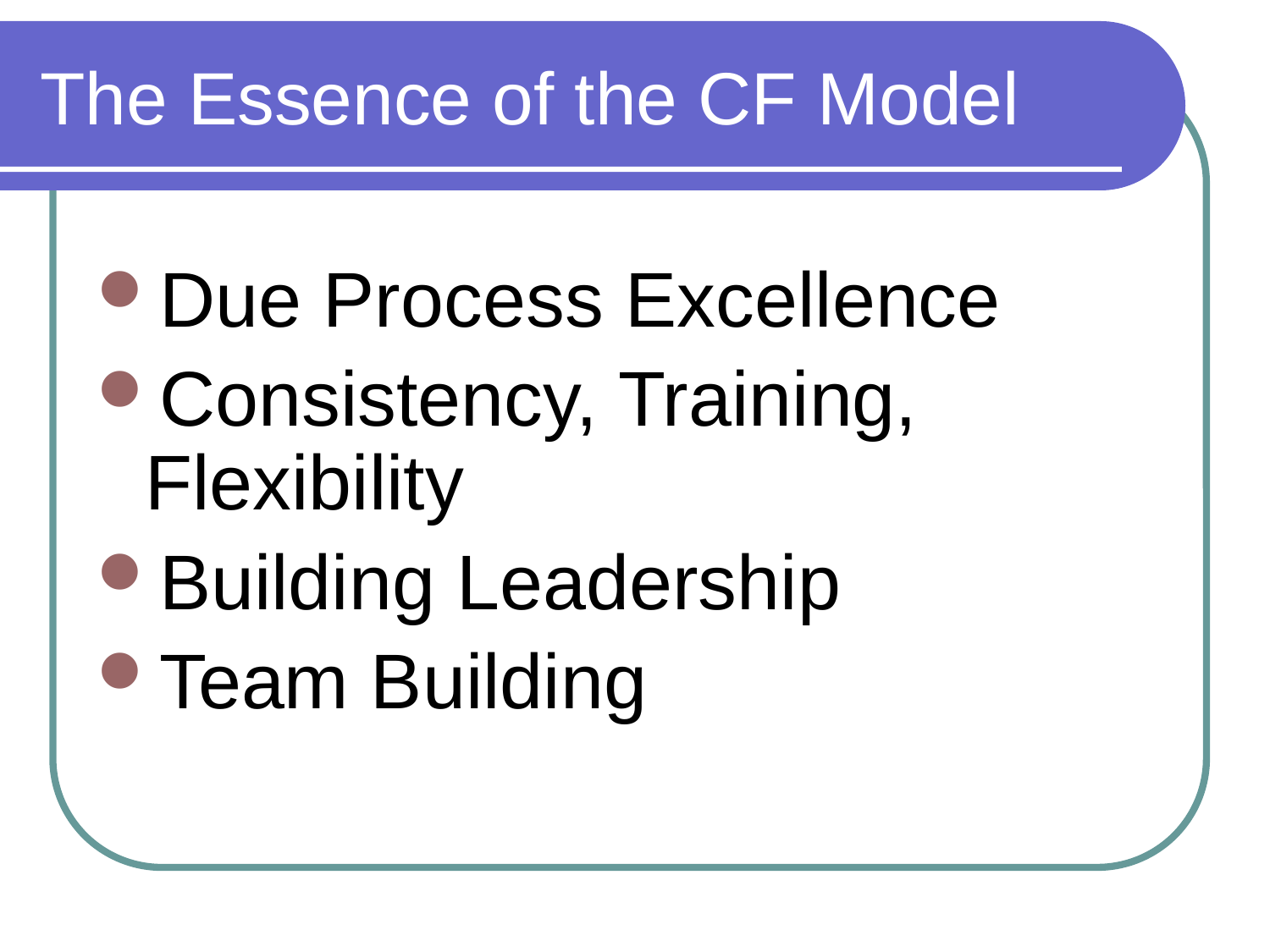

The Essence of the CF Model
Due Process Excellence
Consistency, Training, Flexibility
Building Leadership
Team Building